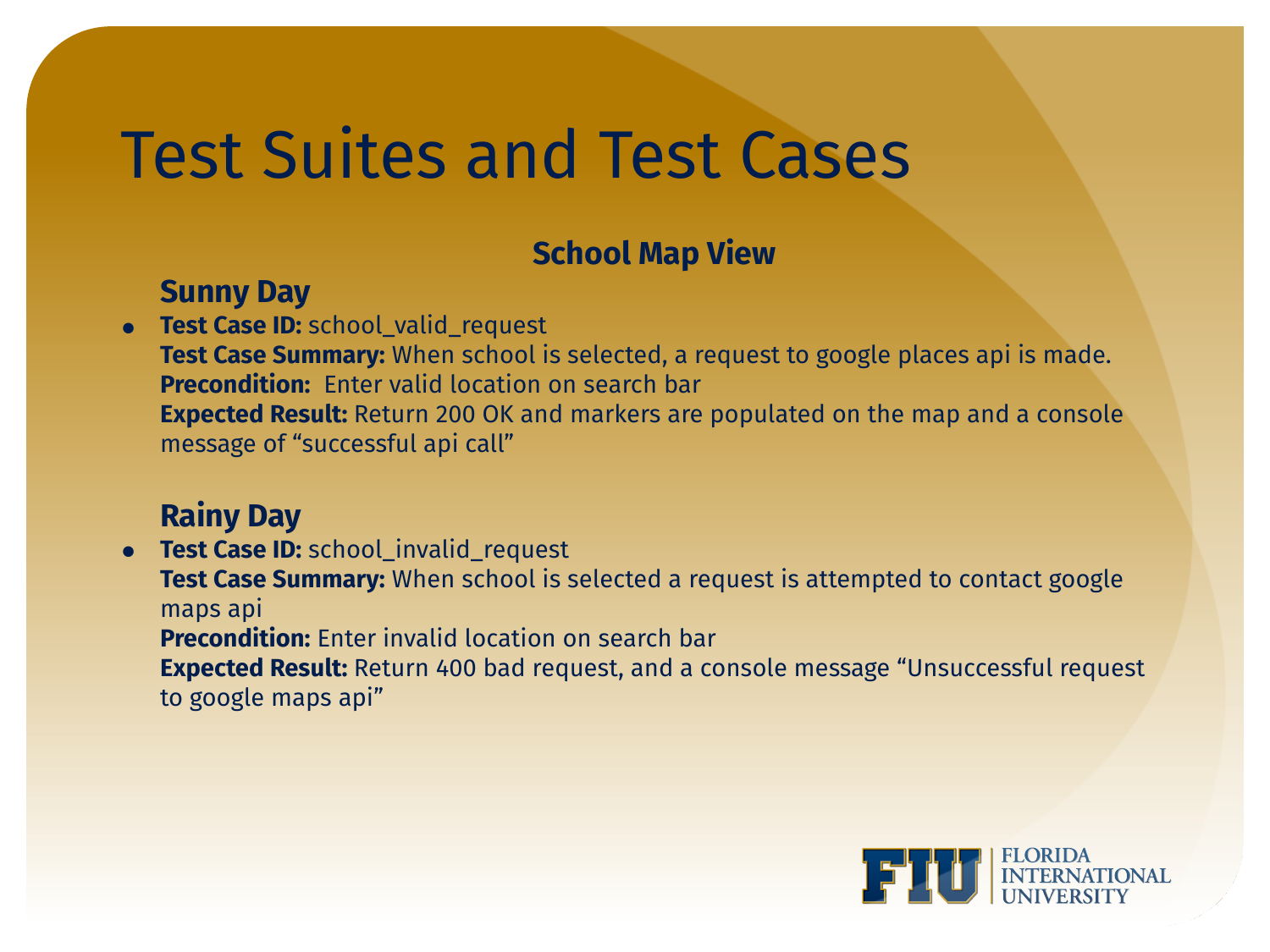

# Test Suites and Test Cases
School Map View
Sunny Day
Test Case ID: school_valid_request
Test Case Summary: When school is selected, a request to google places api is made.
Precondition:  Enter valid location on search bar
Expected Result: Return 200 OK and markers are populated on the map and a console message of “successful api call”

Rainy Day
Test Case ID: school_invalid_request
Test Case Summary: When school is selected a request is attempted to contact google maps api
Precondition: Enter invalid location on search bar
Expected Result: Return 400 bad request, and a console message “Unsuccessful request to google maps api”